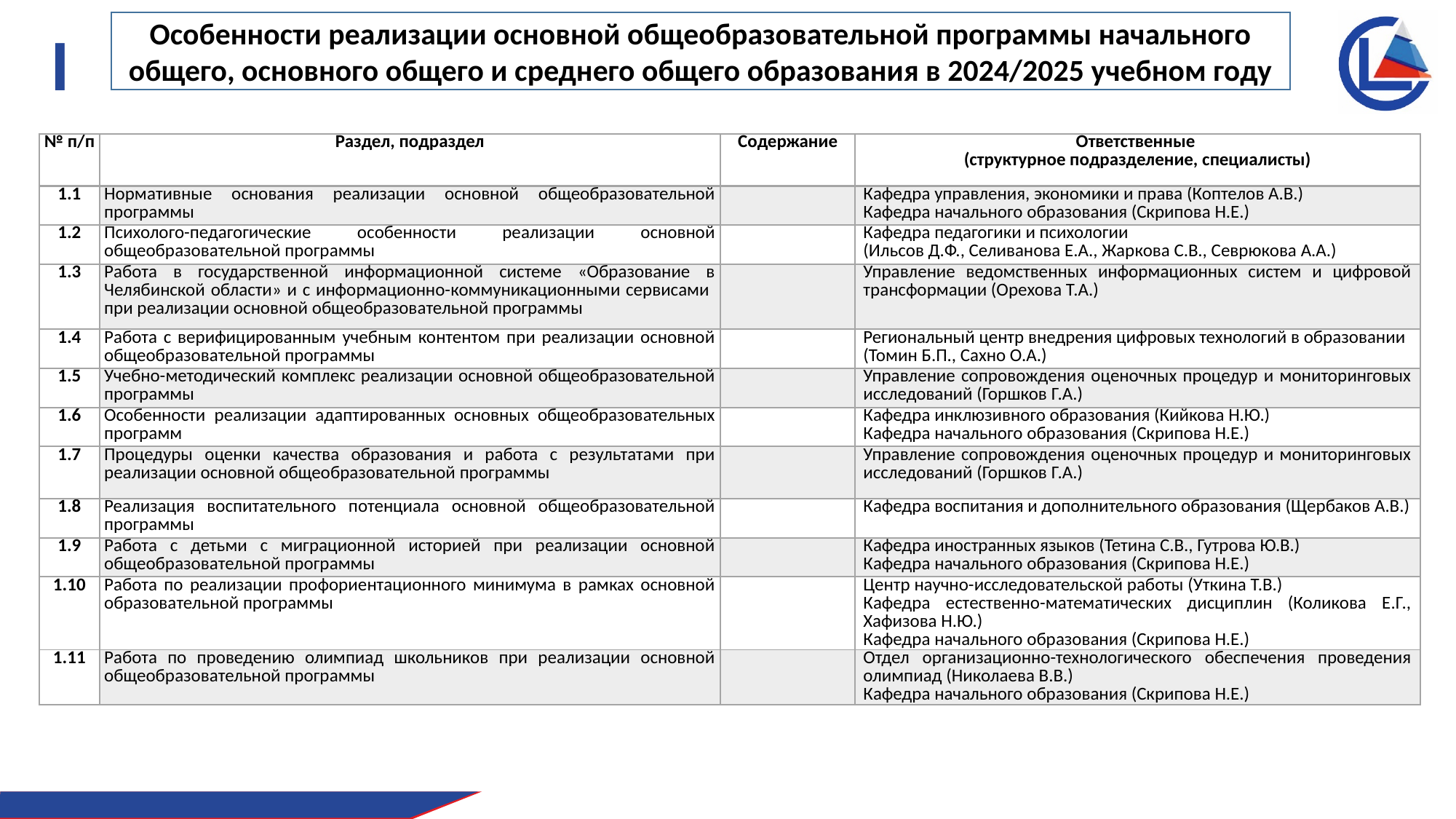

I
Особенности реализации основной общеобразовательной программы начального общего, основного общего и среднего общего образования в 2024/2025 учебном году
| № п/п | Раздел, подраздел | Содержание | Ответственные (структурное подразделение, специалисты) |
| --- | --- | --- | --- |
| 1.1 | Нормативные основания реализации основной общеобразовательной программы |  | Кафедра управления, экономики и права (Коптелов А.В.) Кафедра начального образования (Скрипова Н.Е.) |
| 1.2 | Психолого-педагогические особенности реализации основной общеобразовательной программы |  | Кафедра педагогики и психологии (Ильсов Д.Ф., Селиванова Е.А., Жаркова С.В., Севрюкова А.А.) |
| 1.3 | Работа в государственной информационной системе «Образование в Челябинской области» и с информационно-коммуникационными сервисами при реализации основной общеобразовательной программы |  | Управление ведомственных информационных систем и цифровой трансформации (Орехова Т.А.) |
| 1.4 | Работа с верифицированным учебным контентом при реализации основной общеобразовательной программы |  | Региональный центр внедрения цифровых технологий в образовании (Томин Б.П., Сахно О.А.) |
| 1.5 | Учебно-методический комплекс реализации основной общеобразовательной программы |  | Управление сопровождения оценочных процедур и мониторинговых исследований (Горшков Г.А.) |
| 1.6 | Особенности реализации адаптированных основных общеобразовательных программ |  | Кафедра инклюзивного образования (Кийкова Н.Ю.) Кафедра начального образования (Скрипова Н.Е.) |
| 1.7 | Процедуры оценки качества образования и работа с результатами при реализации основной общеобразовательной программы |  | Управление сопровождения оценочных процедур и мониторинговых исследований (Горшков Г.А.) |
| 1.8 | Реализация воспитательного потенциала основной общеобразовательной программы |  | Кафедра воспитания и дополнительного образования (Щербаков А.В.) |
| 1.9 | Работа с детьми с миграционной историей при реализации основной общеобразовательной программы |  | Кафедра иностранных языков (Тетина С.В., Гутрова Ю.В.) Кафедра начального образования (Скрипова Н.Е.) |
| 1.10 | Работа по реализации профориентационного минимума в рамках основной образовательной программы |  | Центр научно-исследовательской работы (Уткина Т.В.) Кафедра естественно-математических дисциплин (Коликова Е.Г., Хафизова Н.Ю.) Кафедра начального образования (Скрипова Н.Е.) |
| 1.11 | Работа по проведению олимпиад школьников при реализации основной общеобразовательной программы |  | Отдел организационно-технологического обеспечения проведения олимпиад (Николаева В.В.) Кафедра начального образования (Скрипова Н.Е.) |